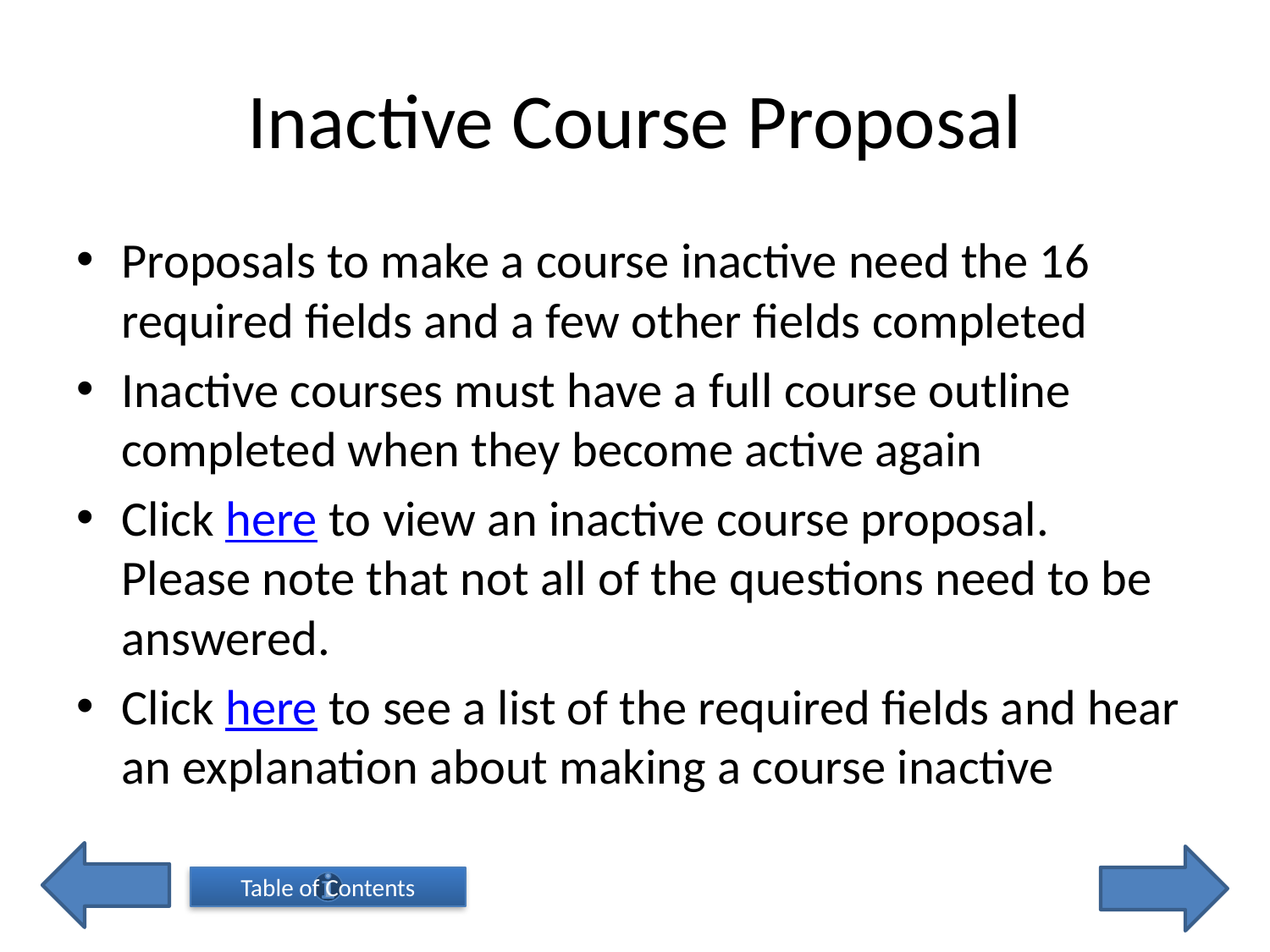

# Inactive Course Proposal
Proposals to make a course inactive need the 16 required fields and a few other fields completed
Inactive courses must have a full course outline completed when they become active again
Click here to view an inactive course proposal.  Please note that not all of the questions need to be answered.
Click here to see a list of the required fields and hear an explanation about making a course inactive

Table of Contents